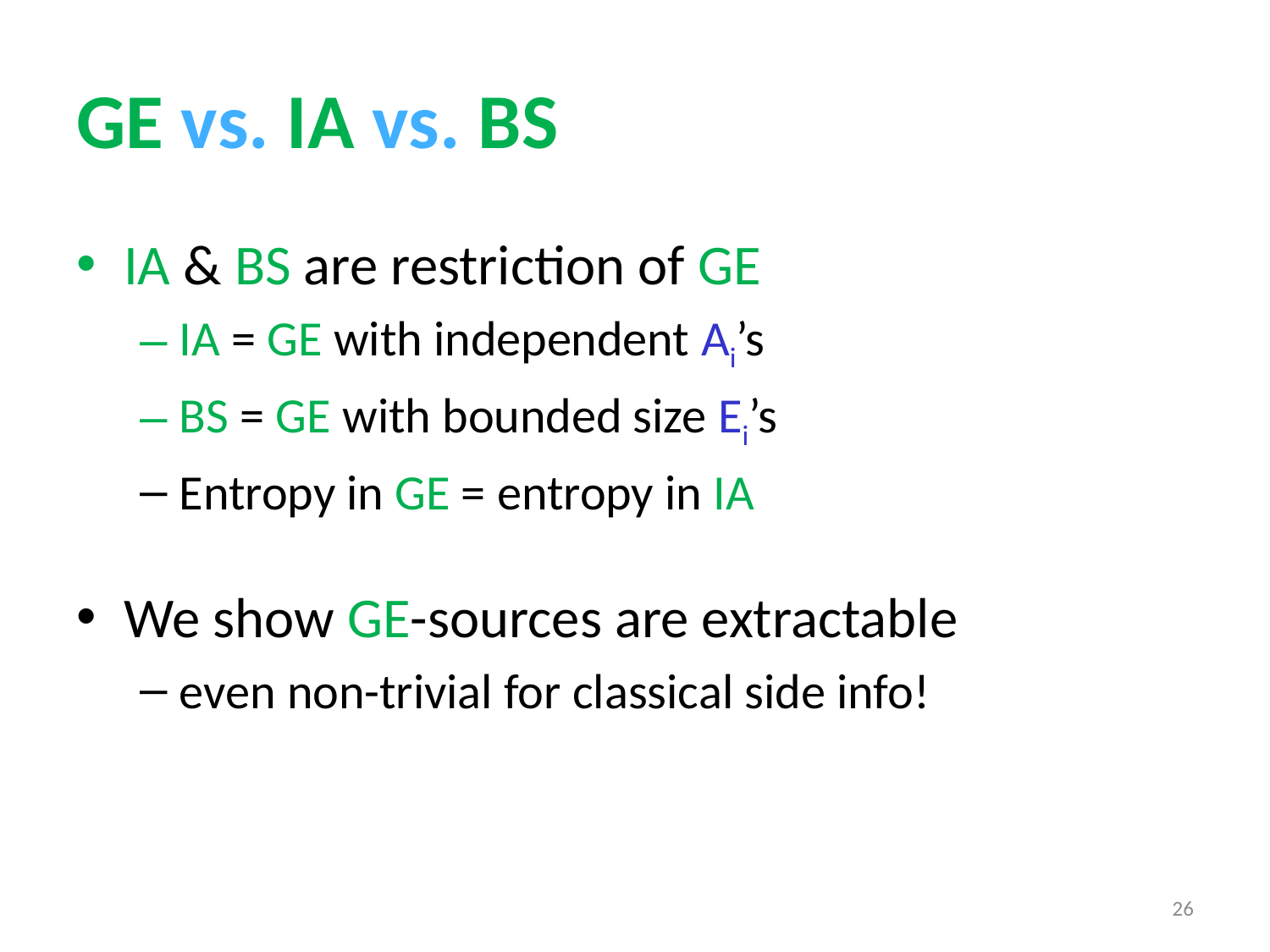

# GE vs. IA vs. BS
IA & BS are restriction of GE
IA = GE with independent Ai’s
BS = GE with bounded size Ei’s
Entropy in GE = entropy in IA

We show GE-sources are extractable
even non-trivial for classical side info!
26